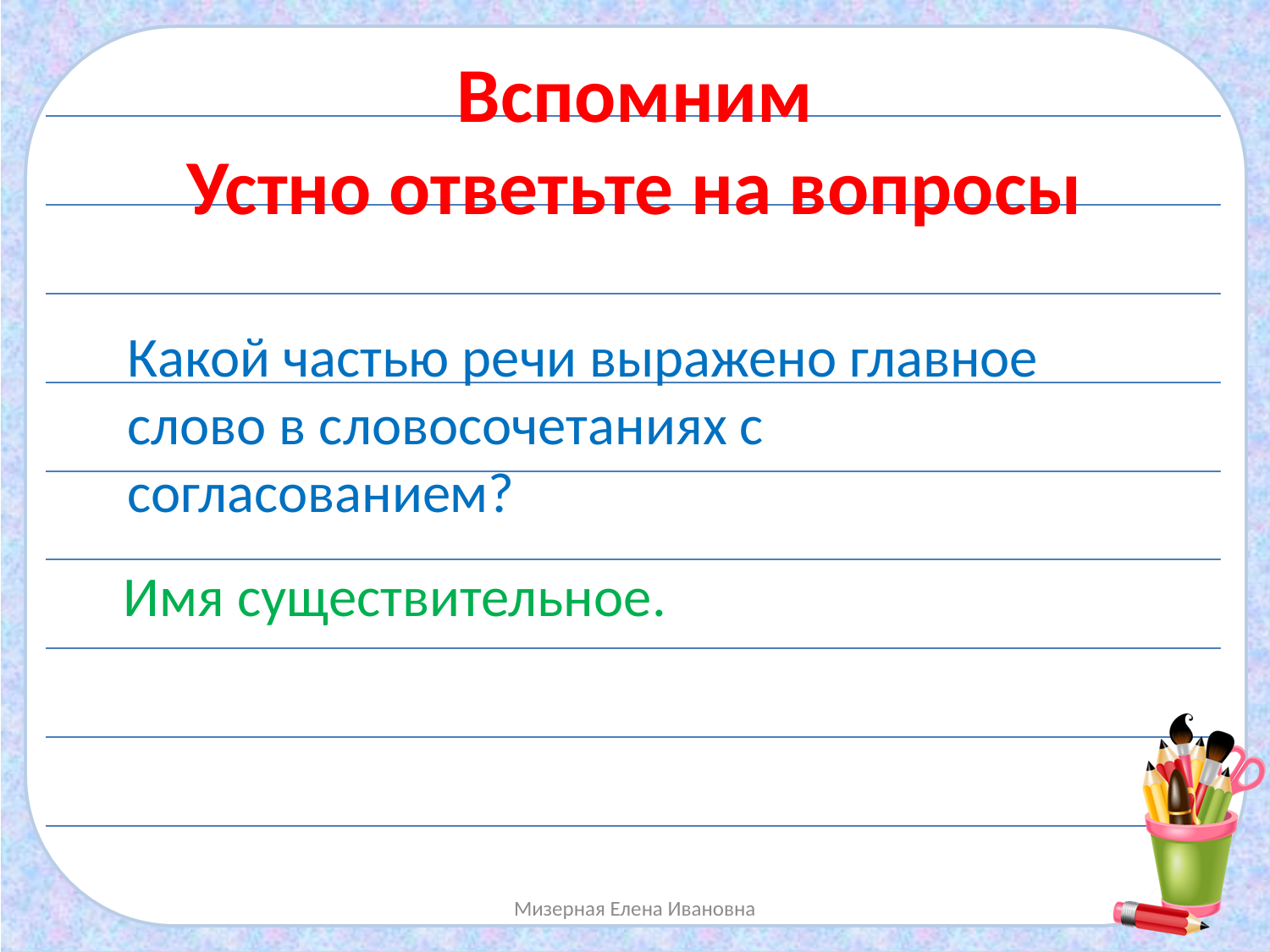

Вспомним
Устно ответьте на вопросы

Какой частью речи выражено главное  слово в словосочетаниях с согласованием?

Имя существительное.
Мизерная Елена Ивановна